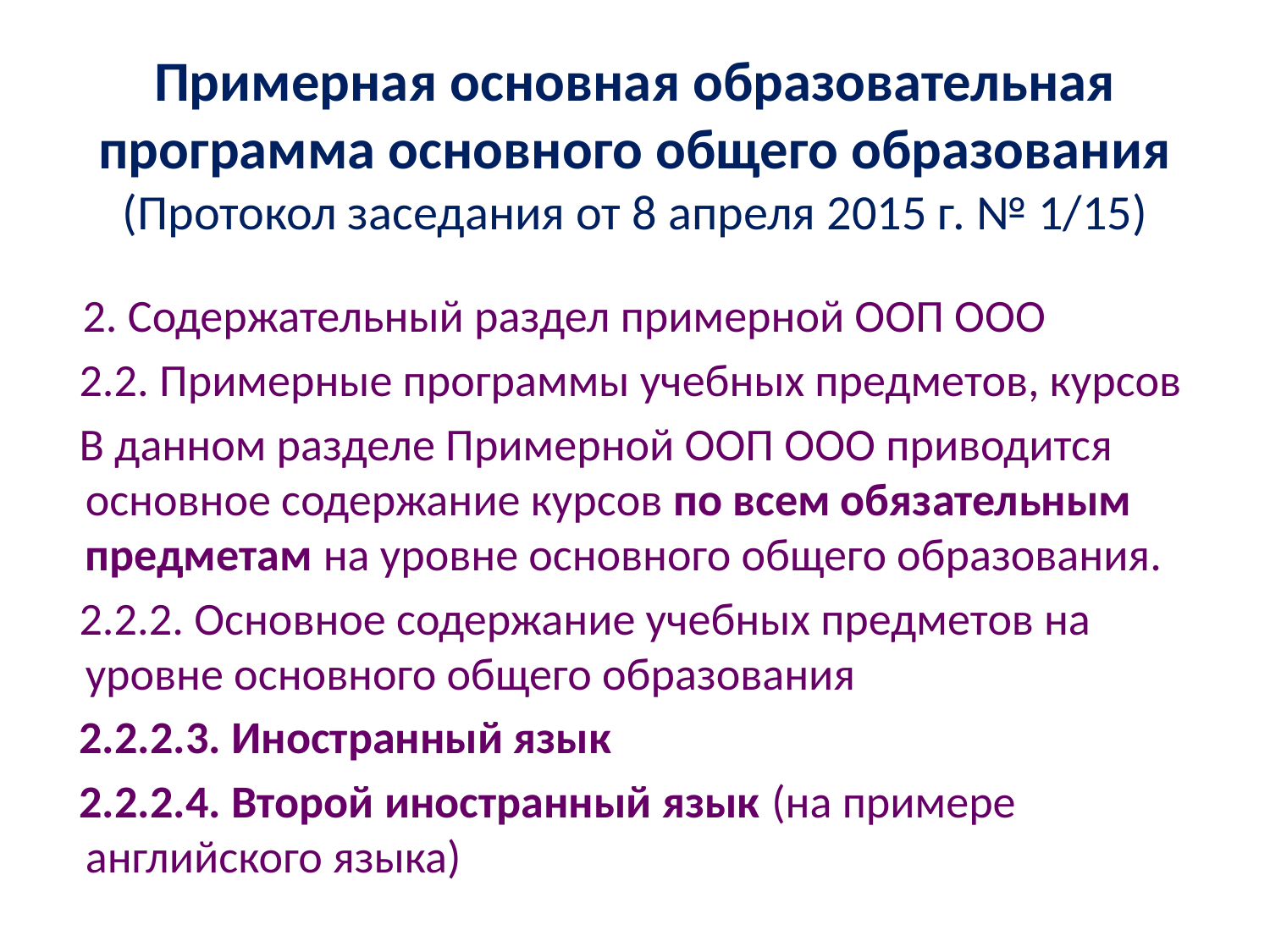

# Примерная основная образовательная программа основного общего образования (Протокол заседания от 8 апреля 2015 г. № 1/15)
    2. Содержательный раздел примерной ООП ООО
    2.2. Примерные программы учебных предметов, курсов
    В данном разделе Примерной ООП ООО приводится основное содержание курсов по всем обязательным предметам на уровне основного общего образования.
    2.2.2. Основное содержание учебных предметов на уровне основного общего образования
    2.2.2.3. Иностранный язык
    2.2.2.4. Второй иностранный язык (на примере английского языка)